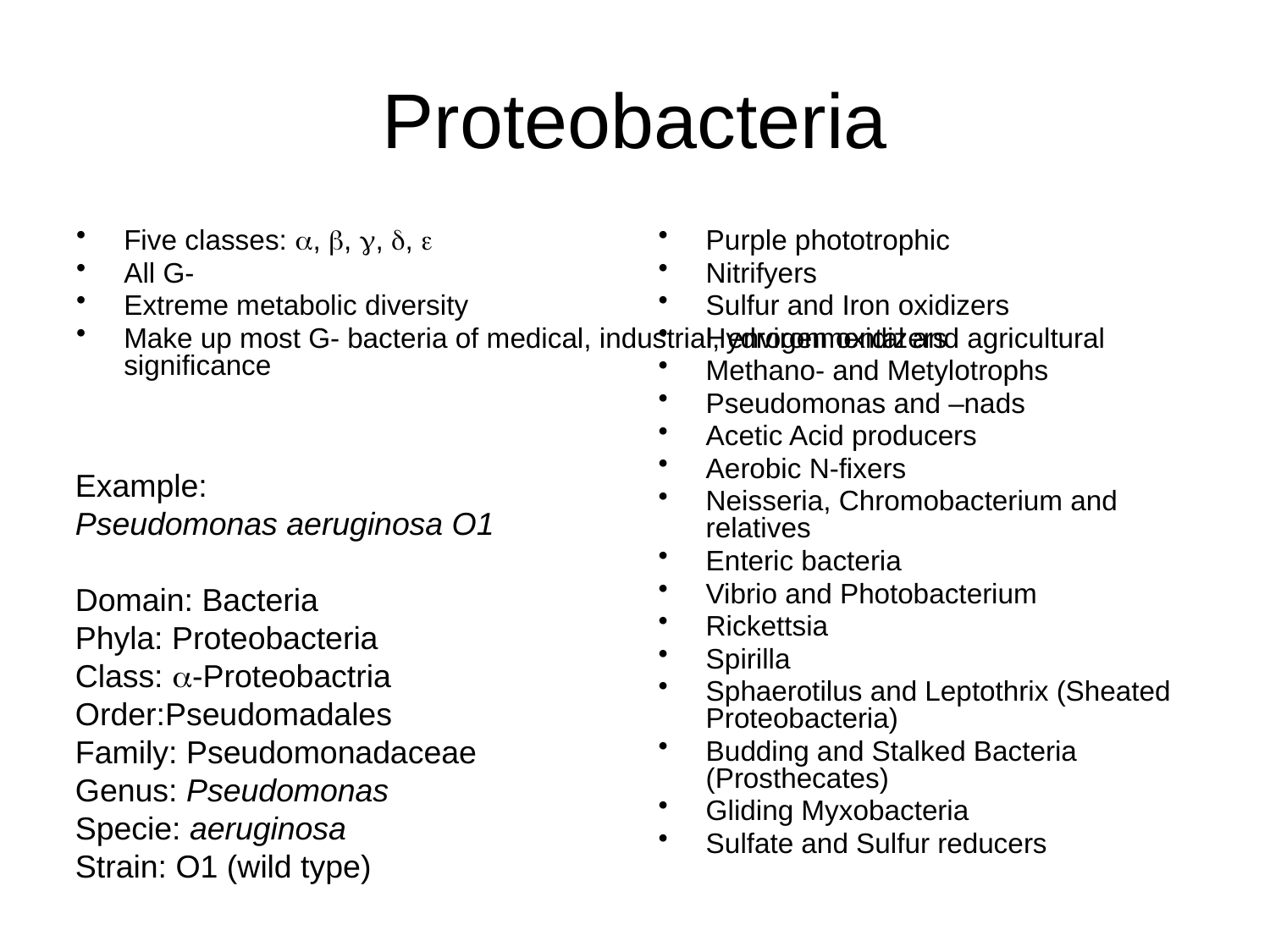

# Proteobacteria
Five classes: α, β, γ, δ, ε
All G-
Extreme metabolic diversity
Make up most G- bacteria of medical, industrial, environmental and agricultural significance

Purple phototrophic
Nitrifyers
Sulfur and Iron oxidizers
Hydrogen oxidizers
Methano- and Metylotrophs
Pseudomonas and –nads
Acetic Acid producers
Aerobic N-fixers
Neisseria, Chromobacterium and relatives
Enteric bacteria
Vibrio and Photobacterium
Rickettsia
Spirilla
Sphaerotilus and Leptothrix (Sheated Proteobacteria)
Budding and Stalked Bacteria (Prosthecates)
Gliding Myxobacteria
Sulfate and Sulfur reducers
Example:
Pseudomonas aeruginosa O1

Domain: Bacteria
Phyla: Proteobacteria
Class: α-Proteobactria
Order:Pseudomadales
Family: Pseudomonadaceae
Genus: Pseudomonas
Specie: aeruginosa
Strain: O1 (wild type)